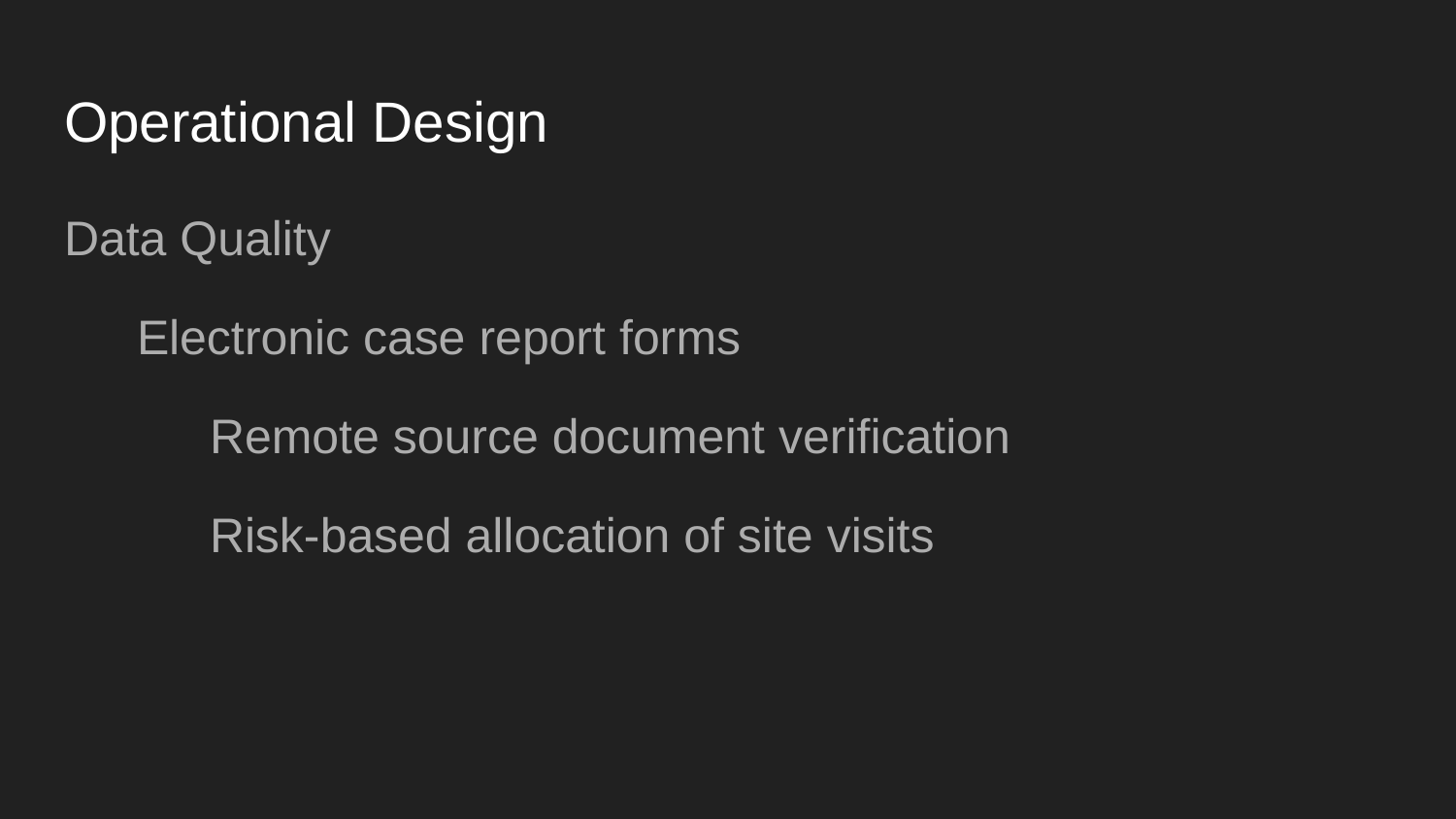

# Operational Design
Data Quality
Electronic case report forms
	Remote source document verification
	Risk-based allocation of site visits